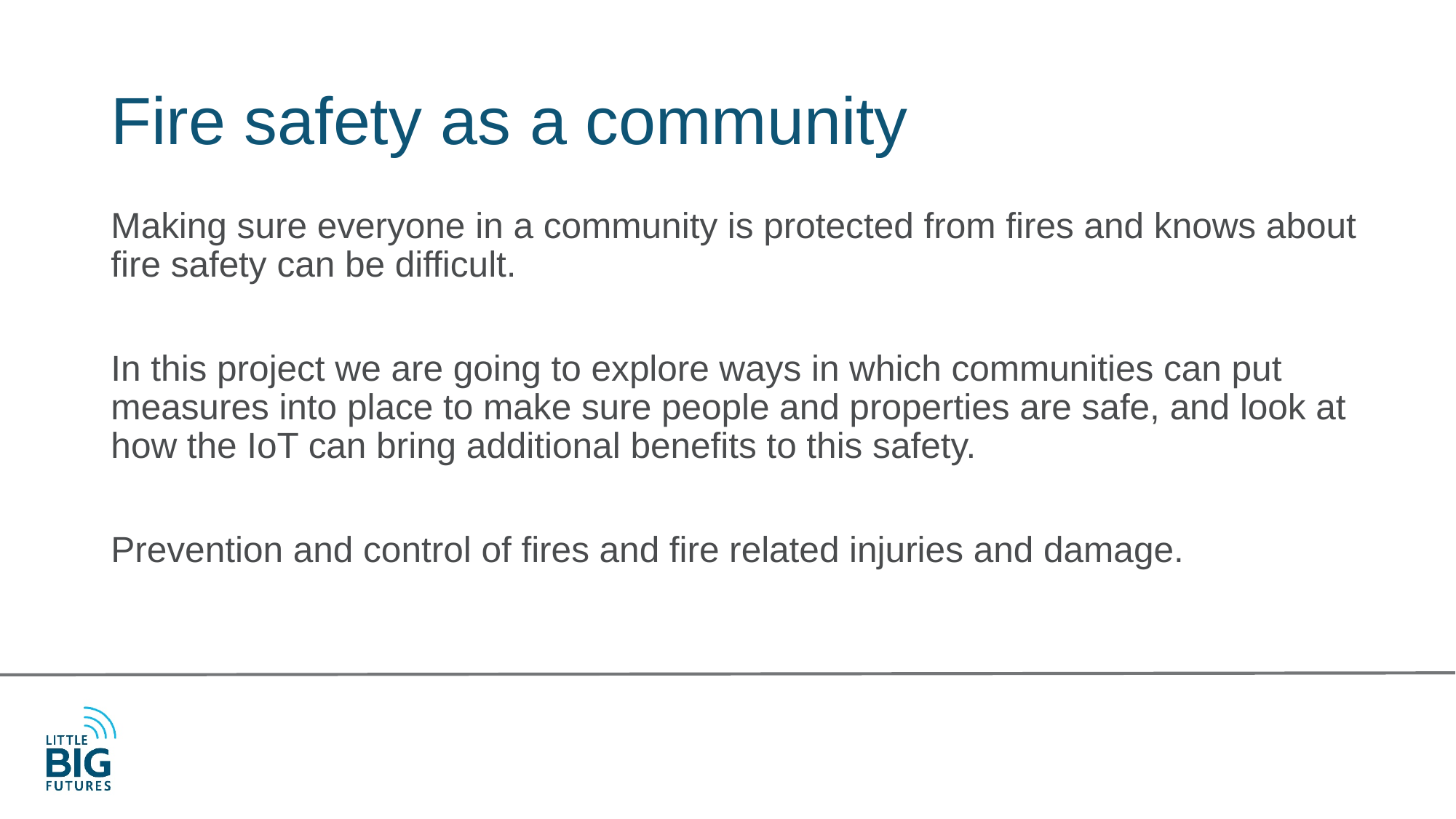

# Fire safety as a community
Making sure everyone in a community is protected from fires and knows about fire safety can be difficult.

In this project we are going to explore ways in which communities can put measures into place to make sure people and properties are safe, and look at how the IoT can bring additional benefits to this safety.

Prevention and control of fires and fire related injuries and damage.